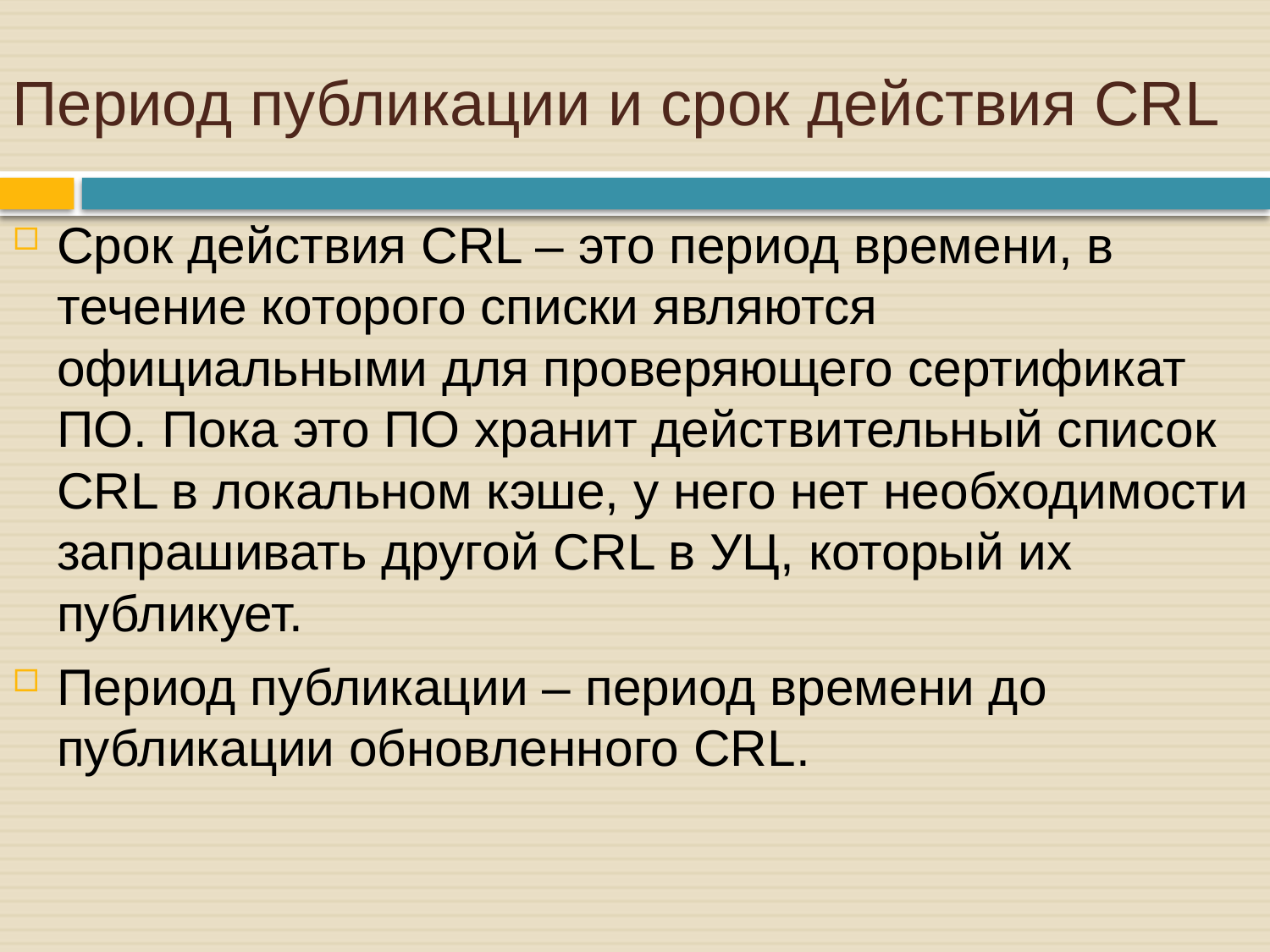

# Период публикации и срок действия CRL
Срок действия CRL – это период времени, в течение которого списки являются официальными для проверяющего сертификат ПО. Пока это ПО хранит действительный список CRL в локальном кэше, у него нет необходимости запрашивать другой CRL в УЦ, который их публикует.
Период публикации – период времени до публикации обновленного CRL.